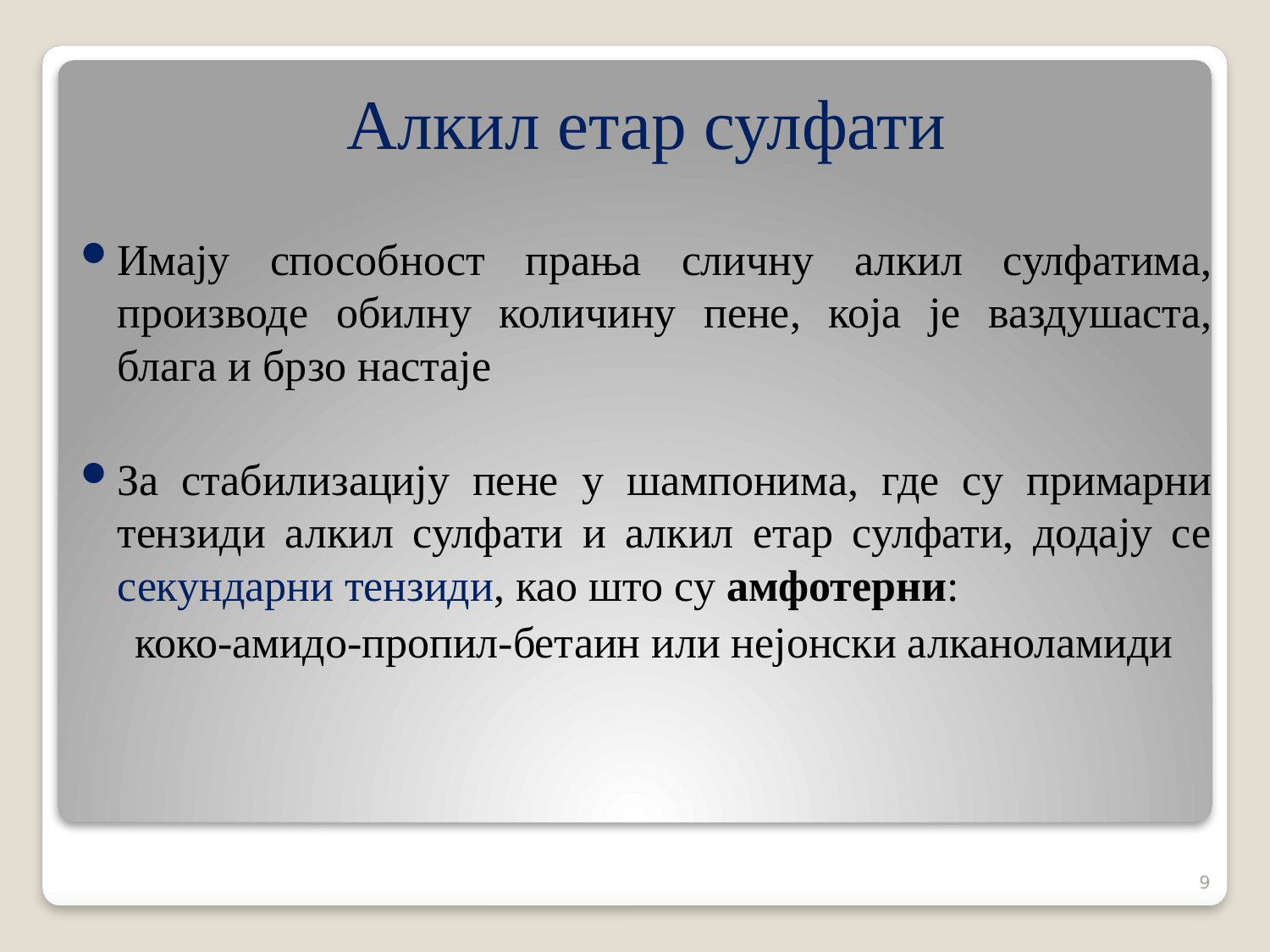

Алкил етар сулфати

Имају способност прања сличну алкил сулфатима, производе обилну количину пене, која је ваздушаста, блага и брзо настаје

За стабилизацију пене у шампонима, где су примарни тензиди алкил сулфати и алкил етар сулфати, додају се секундарни тензиди, као што су амфотерни:
     коко-амидо-пропил-бетаин или нејонски алканоламиди

9